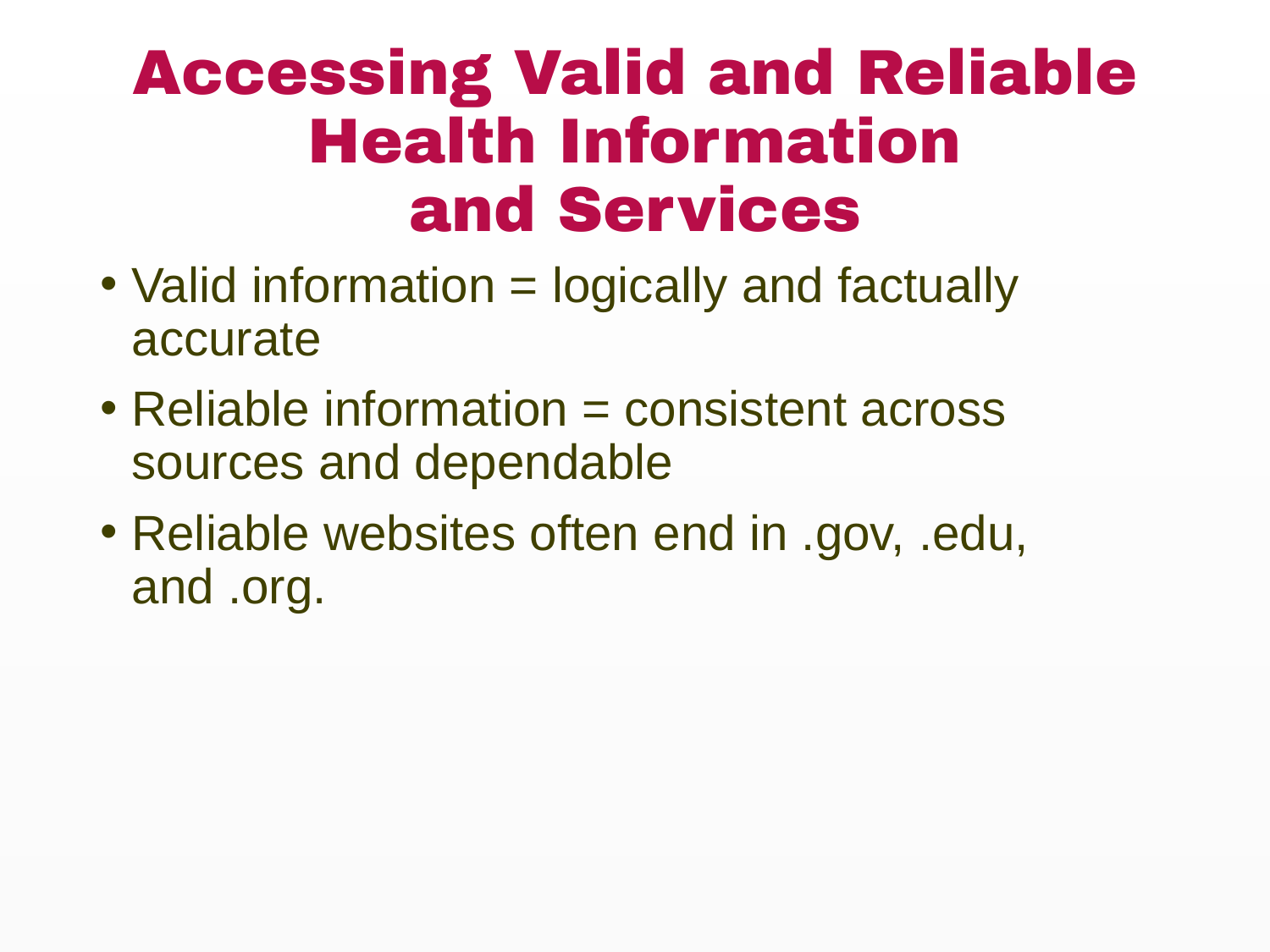

# Accessing Valid and Reliable Health Information and Services
Valid information = logically and factually accurate
Reliable information = consistent across sources and dependable
Reliable websites often end in .gov, .edu, and .org.